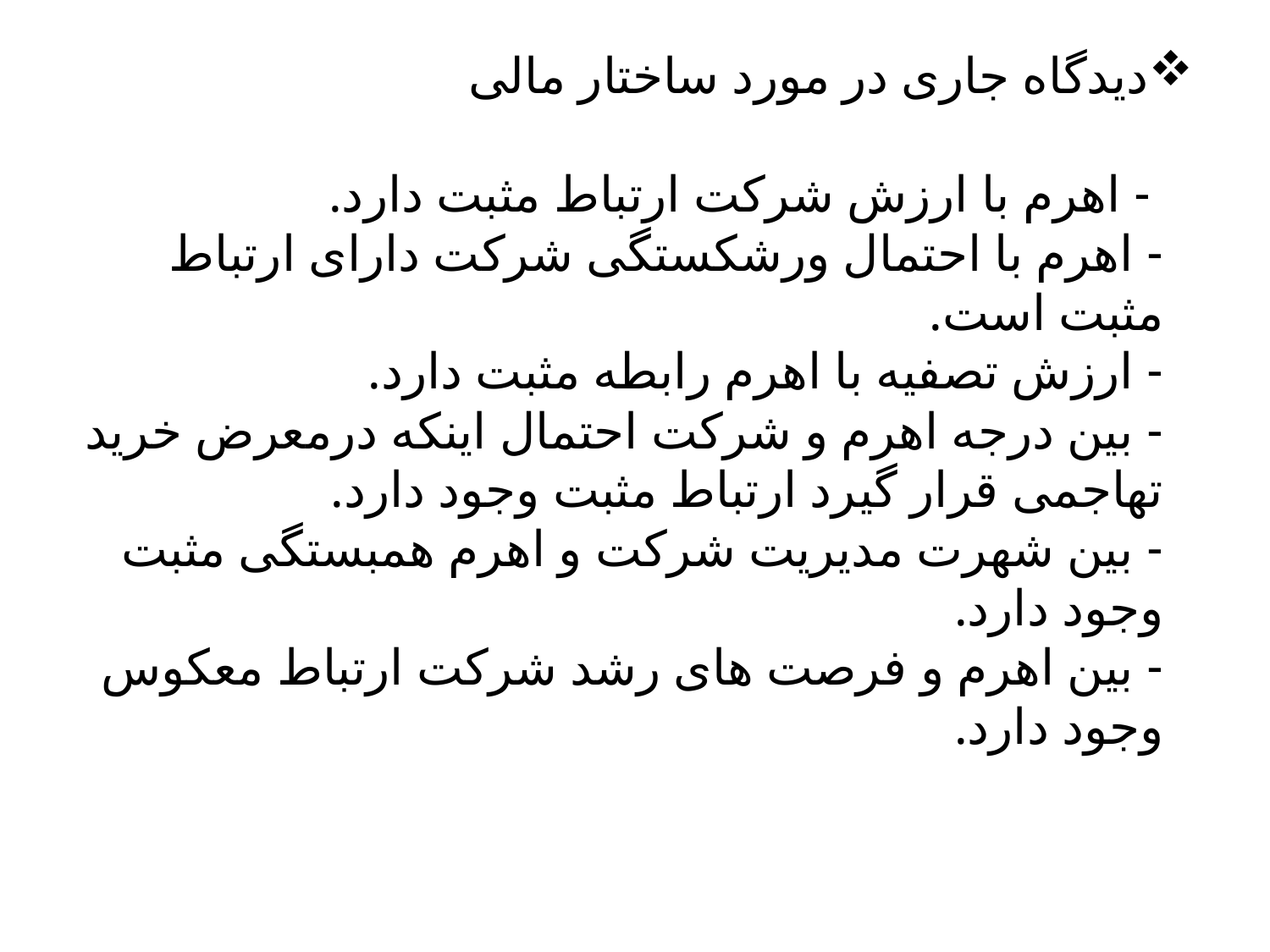

# دیدگاه جاری در مورد ساختار مالی - اهرم با ارزش شرکت ارتباط مثبت دارد. - اهرم با احتمال ورشکستگی شرکت دارای ارتباط مثبت است. - ارزش تصفیه با اهرم رابطه مثبت دارد. - بین درجه اهرم و شرکت احتمال اینکه درمعرض خرید تهاجمی قرار گیرد ارتباط مثبت وجود دارد. - بین شهرت مدیریت شرکت و اهرم همبستگی مثبت وجود دارد. - بین اهرم و فرصت های رشد شرکت ارتباط معکوس وجود دارد.